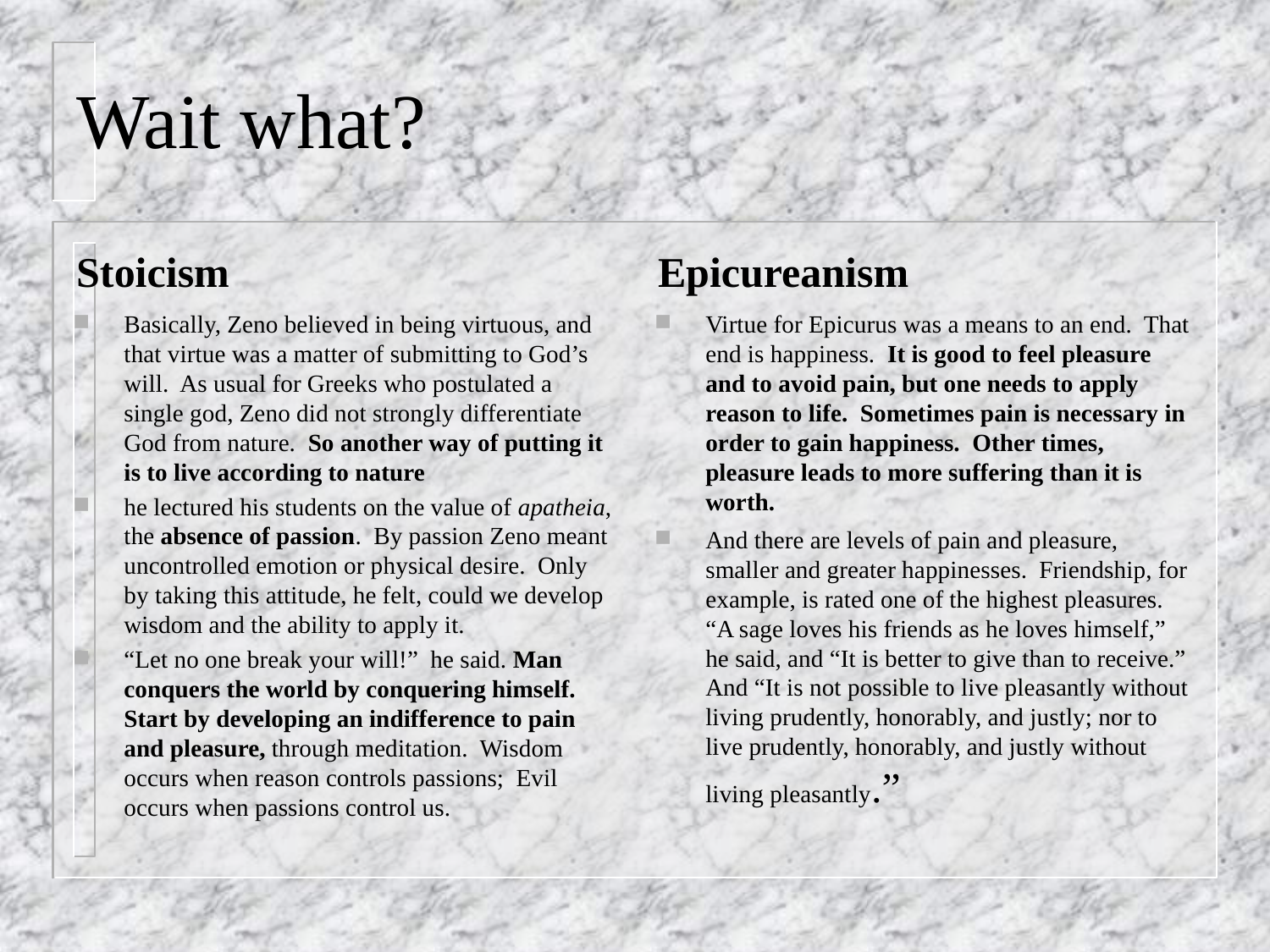

# Wait what?
Stoicism
Epicureanism
Virtue for Epicurus was a means to an end.  That end is happiness.  It is good to feel pleasure and to avoid pain, but one needs to apply reason to life.  Sometimes pain is necessary in order to gain happiness.  Other times, pleasure leads to more suffering than it is worth.
And there are levels of pain and pleasure, smaller and greater happinesses.  Friendship, for example, is rated one of the highest pleasures.  “A sage loves his friends as he loves himself,” he said, and “It is better to give than to receive.”  And “It is not possible to live pleasantly without living prudently, honorably, and justly; nor to live prudently, honorably, and justly without living pleasantly.”

Basically, Zeno believed in being virtuous, and that virtue was a matter of submitting to God’s will.  As usual for Greeks who postulated a single god, Zeno did not strongly differentiate God from nature.  So another way of putting it is to live according to nature
he lectured his students on the value of apatheia, the absence of passion.  By passion Zeno meant uncontrolled emotion or physical desire.  Only by taking this attitude, he felt, could we develop wisdom and the ability to apply it.
“Let no one break your will!”  he said. Man conquers the world by conquering himself.  Start by developing an indifference to pain and pleasure, through meditation.  Wisdom occurs when reason controls passions;  Evil occurs when passions control us.